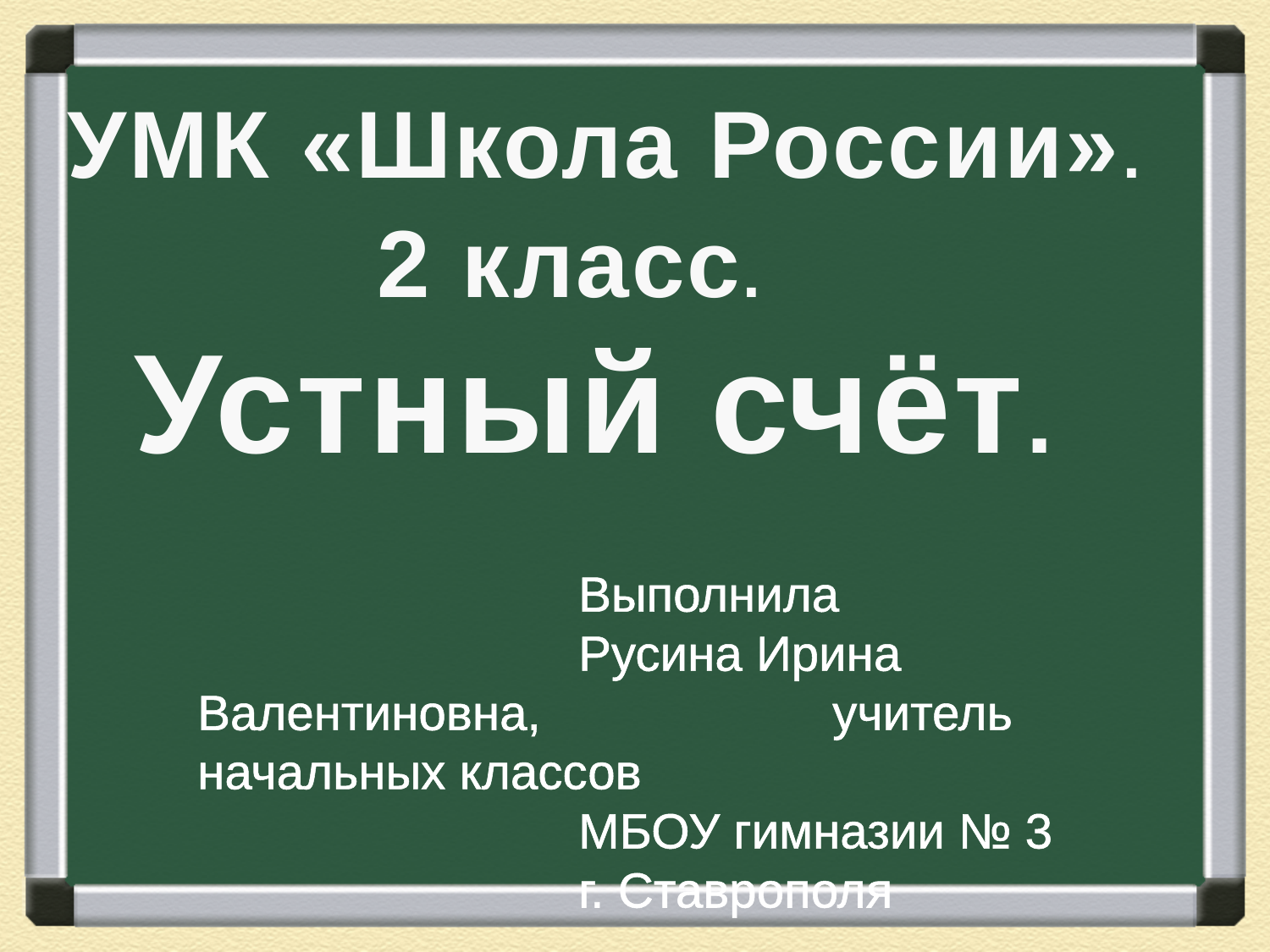

УМК «Школа России».
2 класс.
Устный счёт.
			Выполнила
      			Русина Ирина Валентиновна, 			учитель начальных классов
			МБОУ гимназии № 3
			г. Ставрополя